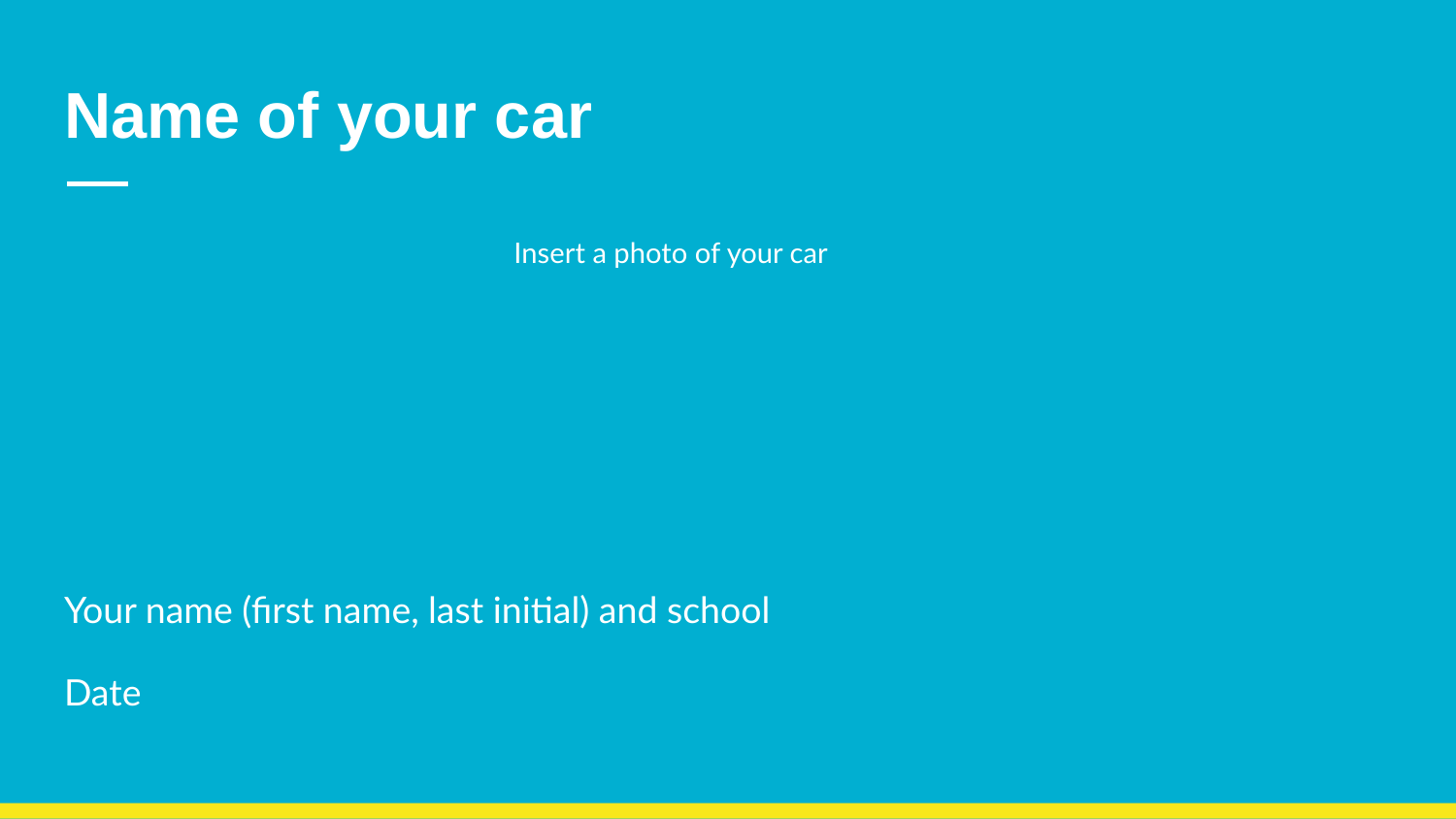

# Name of your car
Insert a photo of your car
Your name (first name, last initial) and school
Date